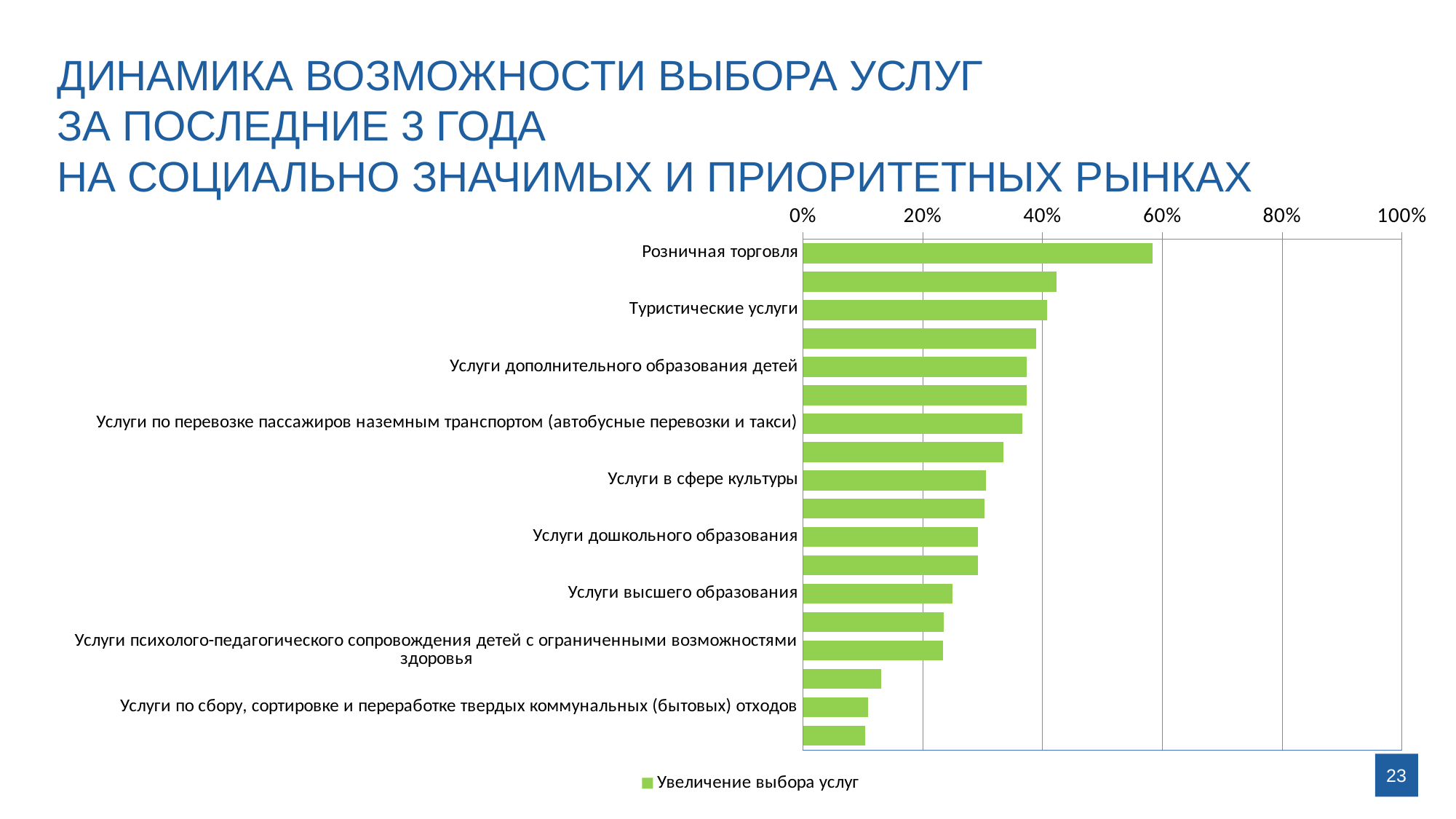

ДИНАМИКА ВОЗМОЖНОСТИ ВЫБОРА УСЛУГ
ЗА ПОСЛЕДНИЕ 3 ГОДА
НА СОЦИАЛЬНО ЗНАЧИМЫХ И ПРИОРИТЕТНЫХ РЫНКАХ

### Chart

| Category | Увеличение выбора услуг |
|---|---|
| Розничная торговля | 58.4 |
| Услуги физической культуры и спорта | 42.3 |
| Туристические услуги | 40.7 |
| Информационные технологии | 38.9 |
| Услуги дополнительного образования детей | 37.3 |
| Услуги высокотехнологичной медицины | 37.3 |
| Услуги по перевозке пассажиров наземным транспортом (автобусные перевозки и такси) | 36.6 |
| Медицинские услуги | 33.5 |
| Услуги в сфере культуры | 30.5 |
| Услуги связи | 30.3 |
| Услуги дошкольного образования | 29.2 |
| Услуги детского отдыха и оздоровления | 29.2 |
| Услуги высшего образования | 25.0 |
| Услуги по производству, переработке и хранению сельскохозяйственной продукции | 23.5 |
| Услуги психолого-педагогического сопровождения детей с ограниченными возможностями здоровья | 23.4 |
| Услуги социального обслуживания населения | 13.1 |
| Услуги по сбору, сортировке и переработке твердых коммунальных (бытовых) отходов | 10.8 |
| Услуги жилищно-коммунального хозяйства | 10.4 |
23